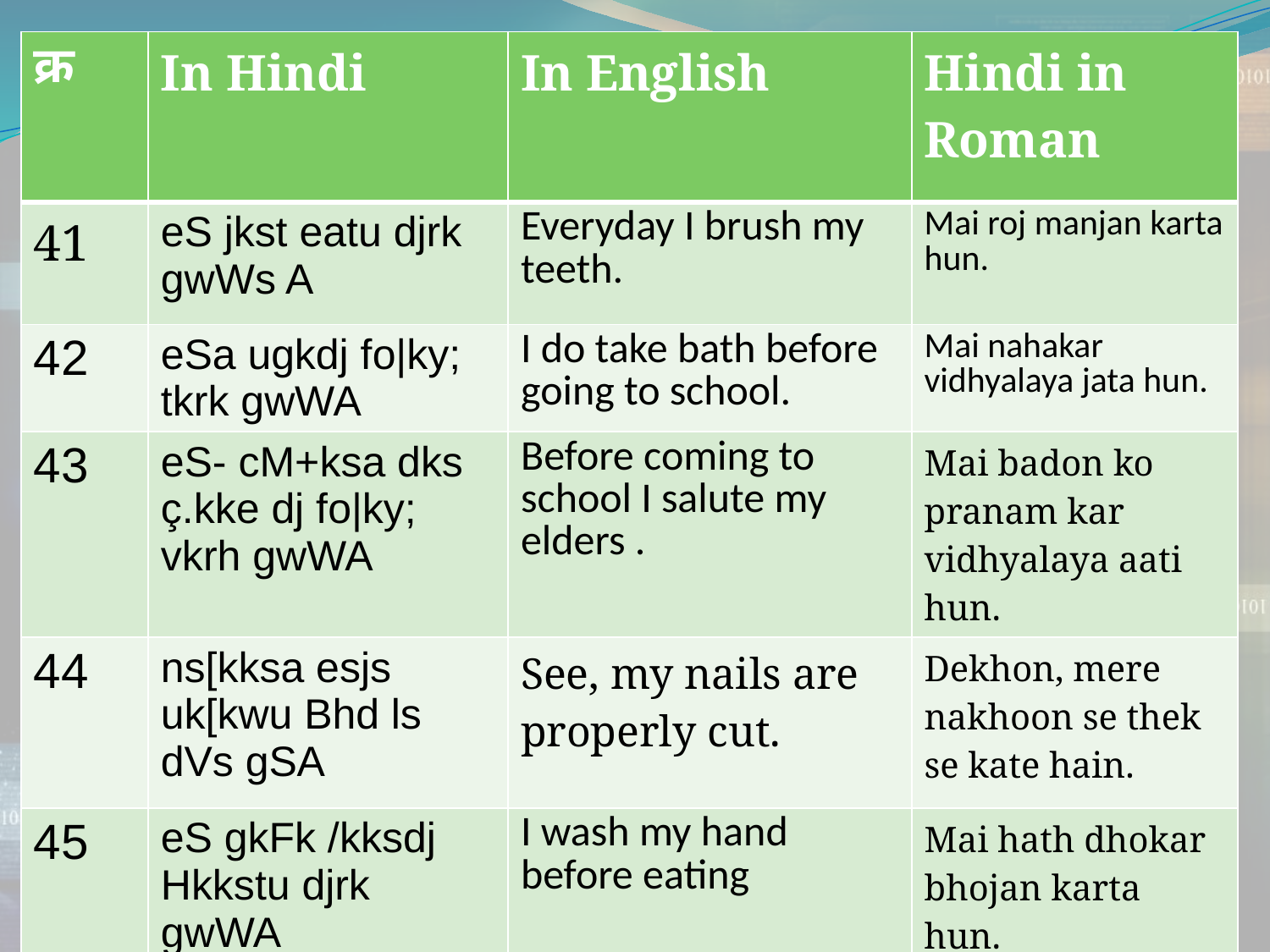

| क्र | In Hindi | In English | Hindi in Roman |
| --- | --- | --- | --- |
| 41 | eS jkst eatu djrk gwWs A | Everyday I brush my teeth. | Mai roj manjan karta hun. |
| 42 | eSa ugkdj fo|ky; tkrk gwWA | I do take bath before going to school. | Mai nahakar vidhyalaya jata hun. |
| 43 | eS- cM+ksa dks ç.kke dj fo|ky; vkrh gwWA | Before coming to school I salute my elders . | Mai badon ko pranam kar vidhyalaya aati hun. |
| 44 | ns[kksa esjs uk[kwu Bhd ls dVs gSA | See, my nails are properly cut. | Dekhon, mere nakhoon se thek se kate hain. |
| 45 | eS gkFk /kksdj Hkkstu djrk gwWA | I wash my hand before eating | Mai hath dhokar bhojan karta hun. |
#